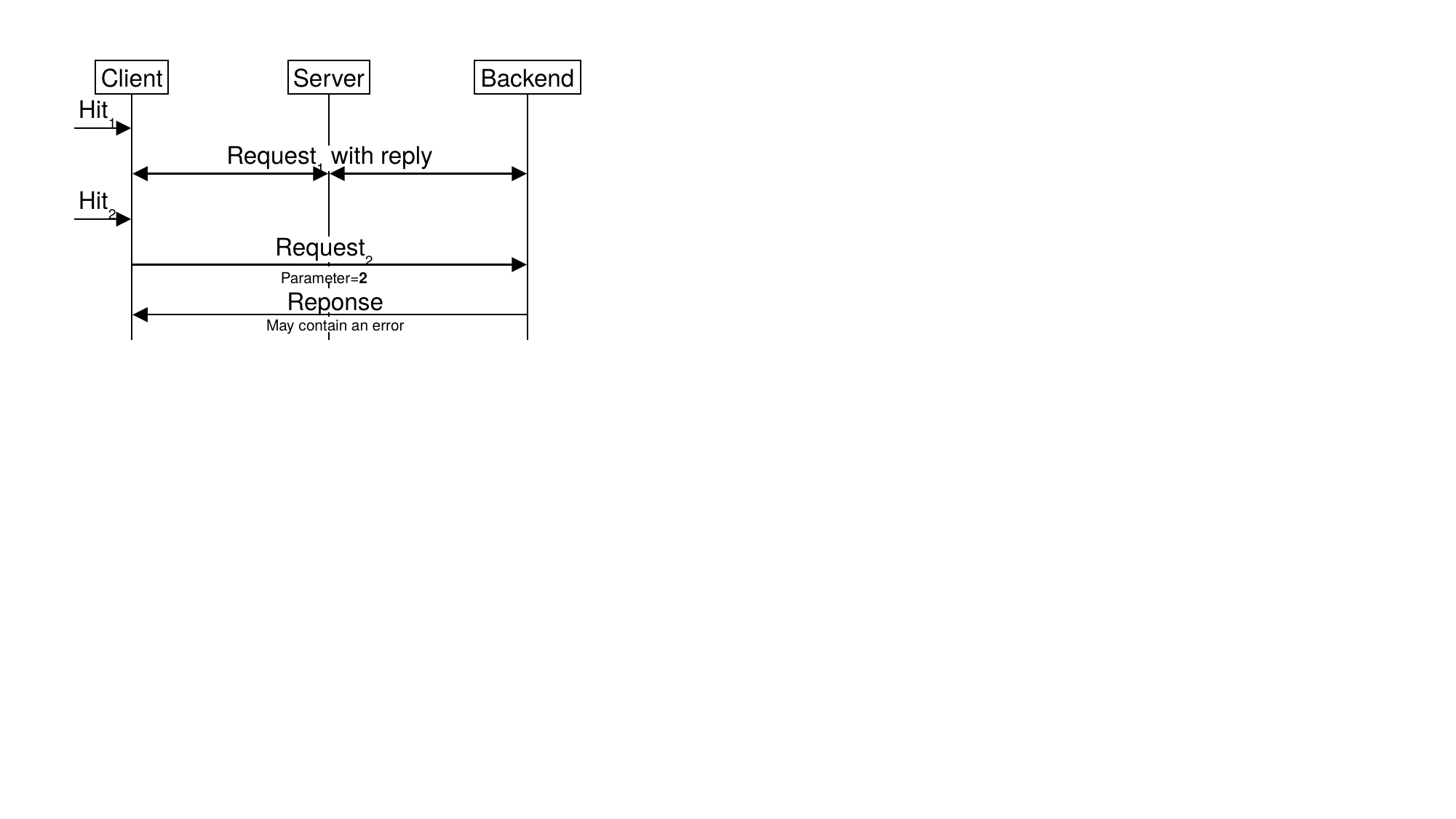

Client
Server
Backend
Hit1
Request1 with reply
Hit2
Request2
Parameter=2
Reponse
May contain an error